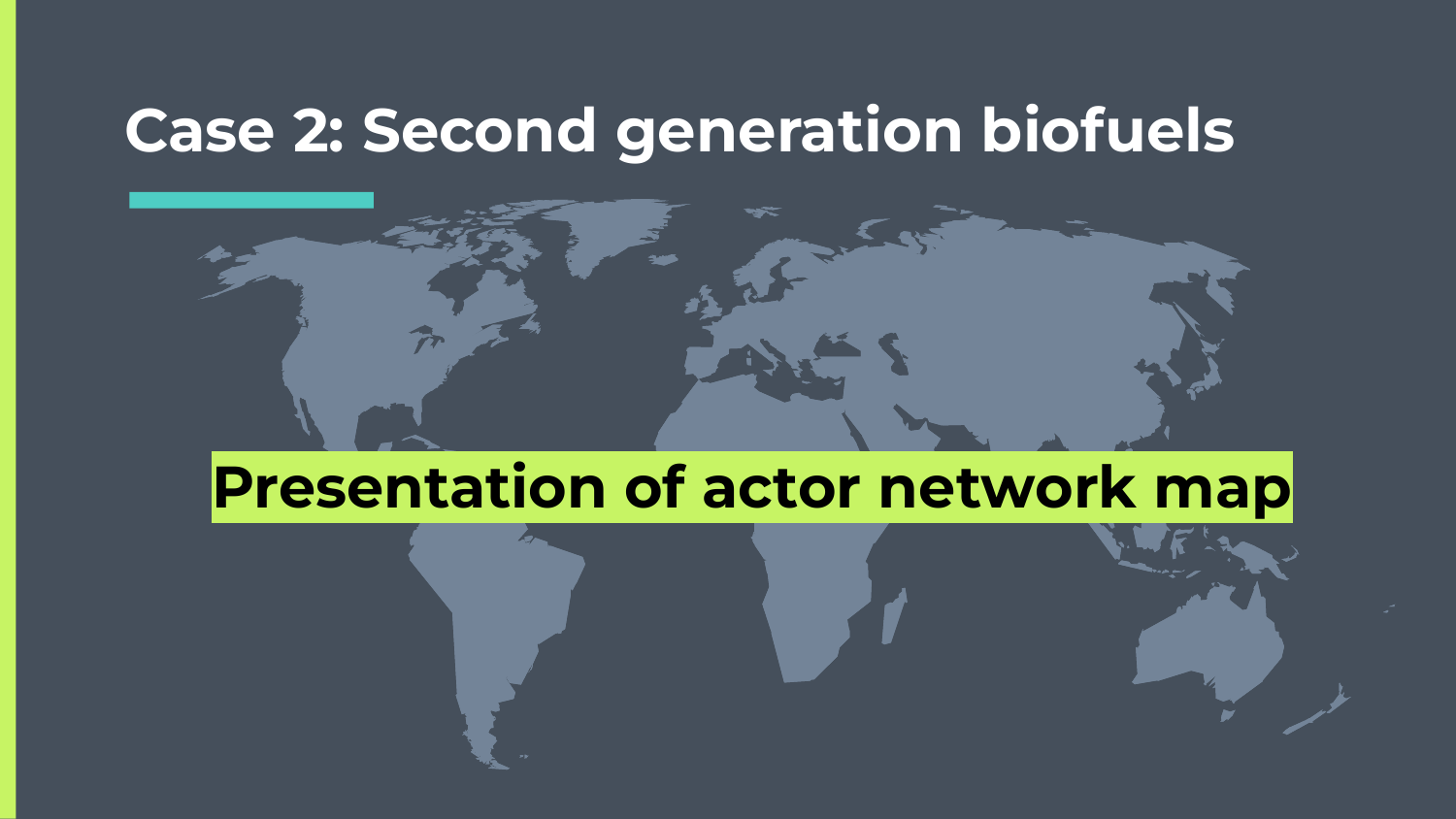

# Case 2: Second generation biofuels

Presentation of actor network map